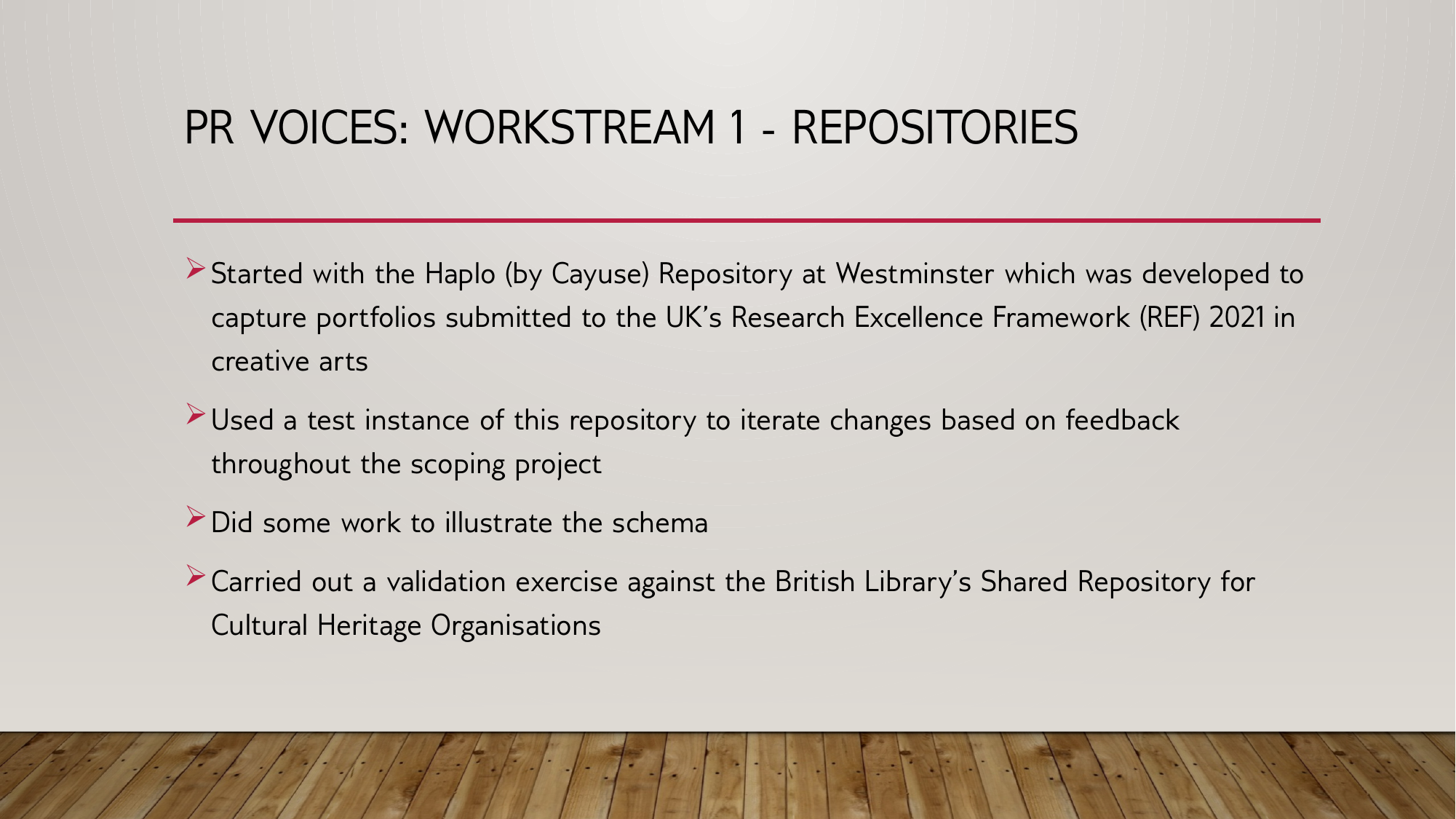

# PR Voices: WORKSTREAM 1 - repositories
Started with the Haplo (by Cayuse) Repository at Westminster which was developed to capture portfolios submitted to the UK’s Research Excellence Framework (REF) 2021 in creative arts
Used a test instance of this repository to iterate changes based on feedback throughout the scoping project
Did some work to illustrate the schema
Carried out a validation exercise against the British Library’s Shared Repository for Cultural Heritage Organisations